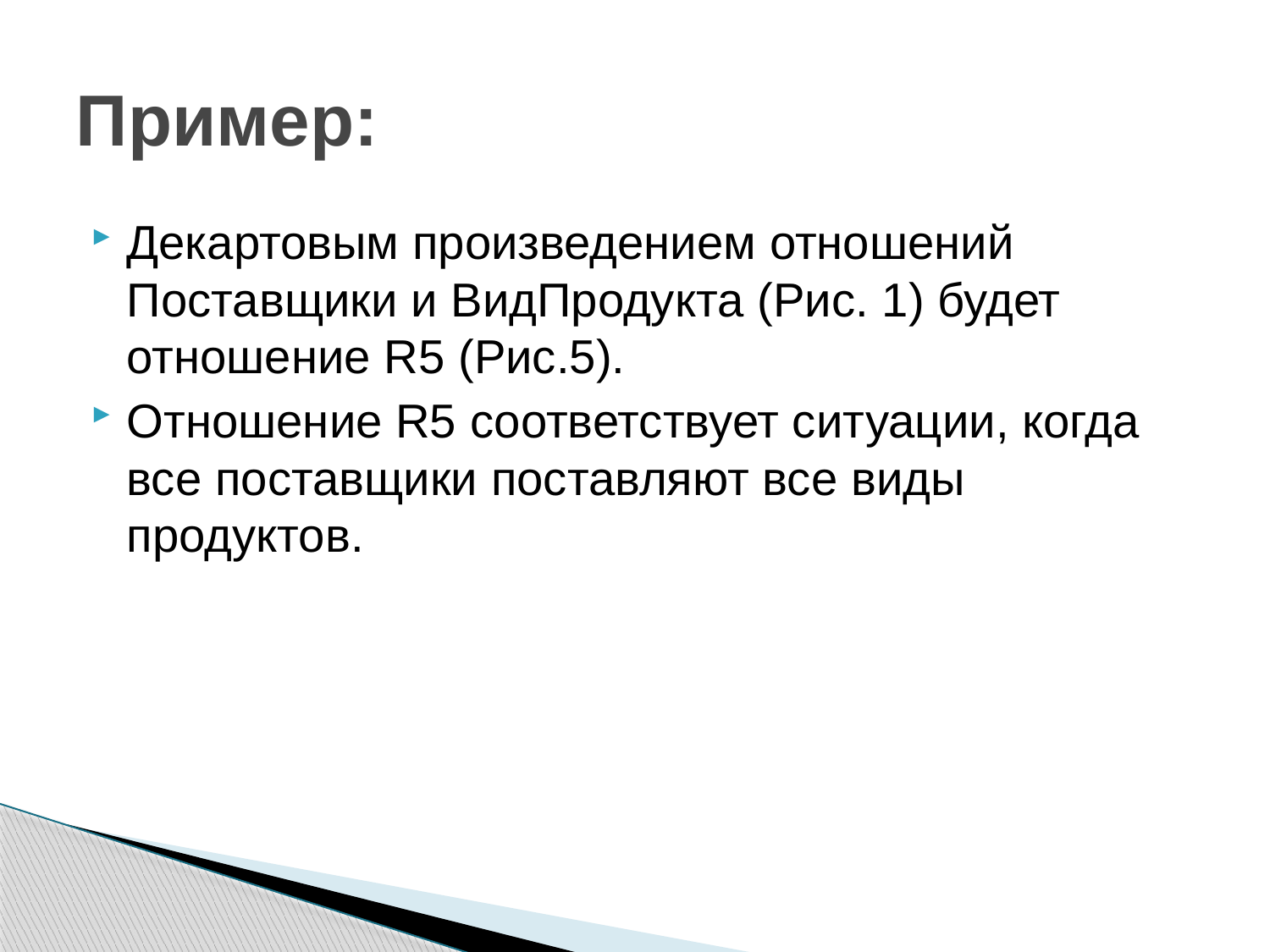

# Пример:
Декартовым произведением отношений Поставщики и ВидПродукта (Рис. 1) будет отношение R5 (Рис.5).
Отношение R5 соответствует ситуации, когда все поставщики поставляют все виды продуктов.